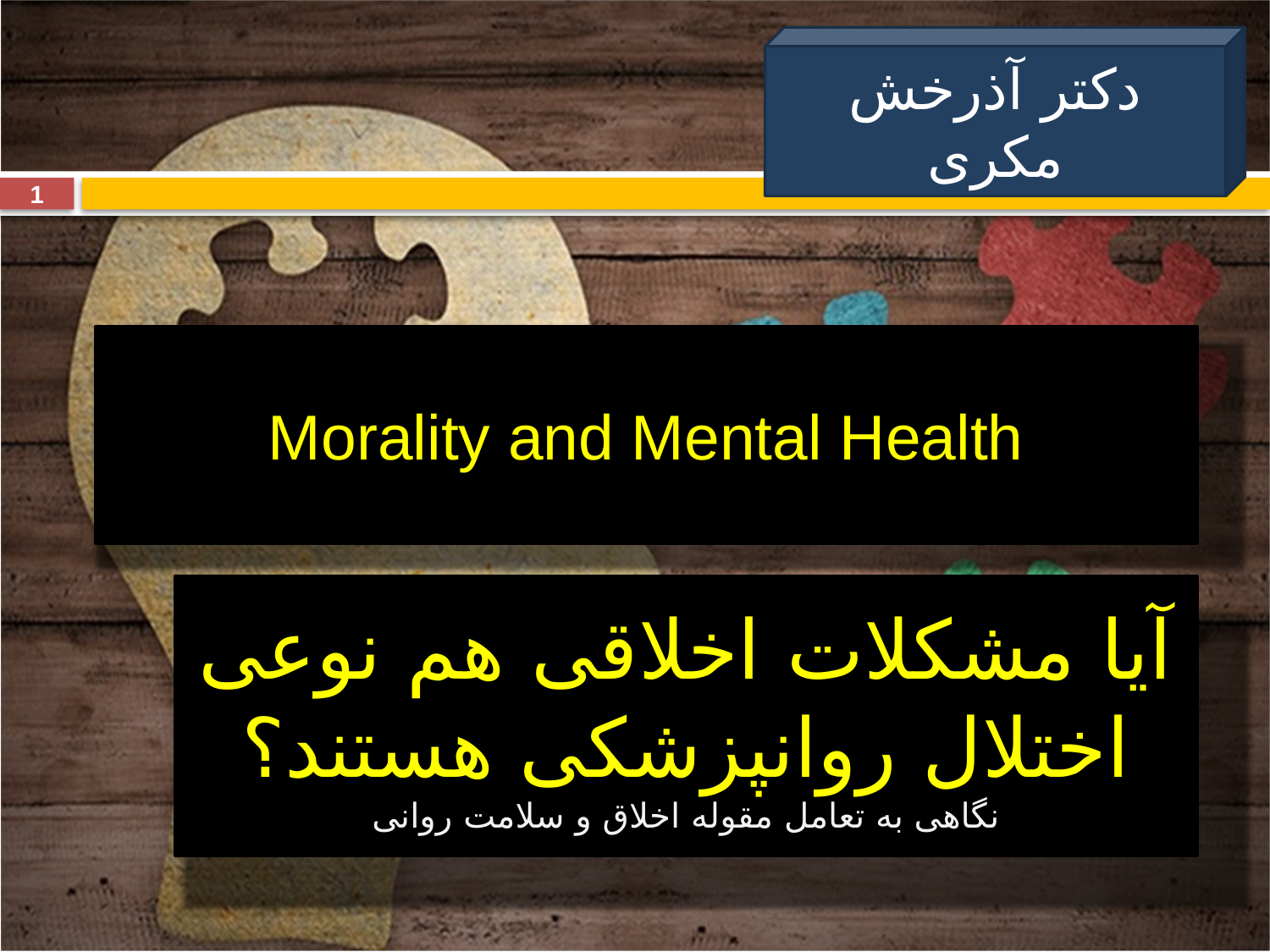

دکتر آذرخش مکری
1
Morality and Mental Health
# آیا مشکلات اخلاقی هم نوعی اختلال روانپزشکی هستند؟ نگاهی به تعامل مقوله اخلاق و سلامت روانی